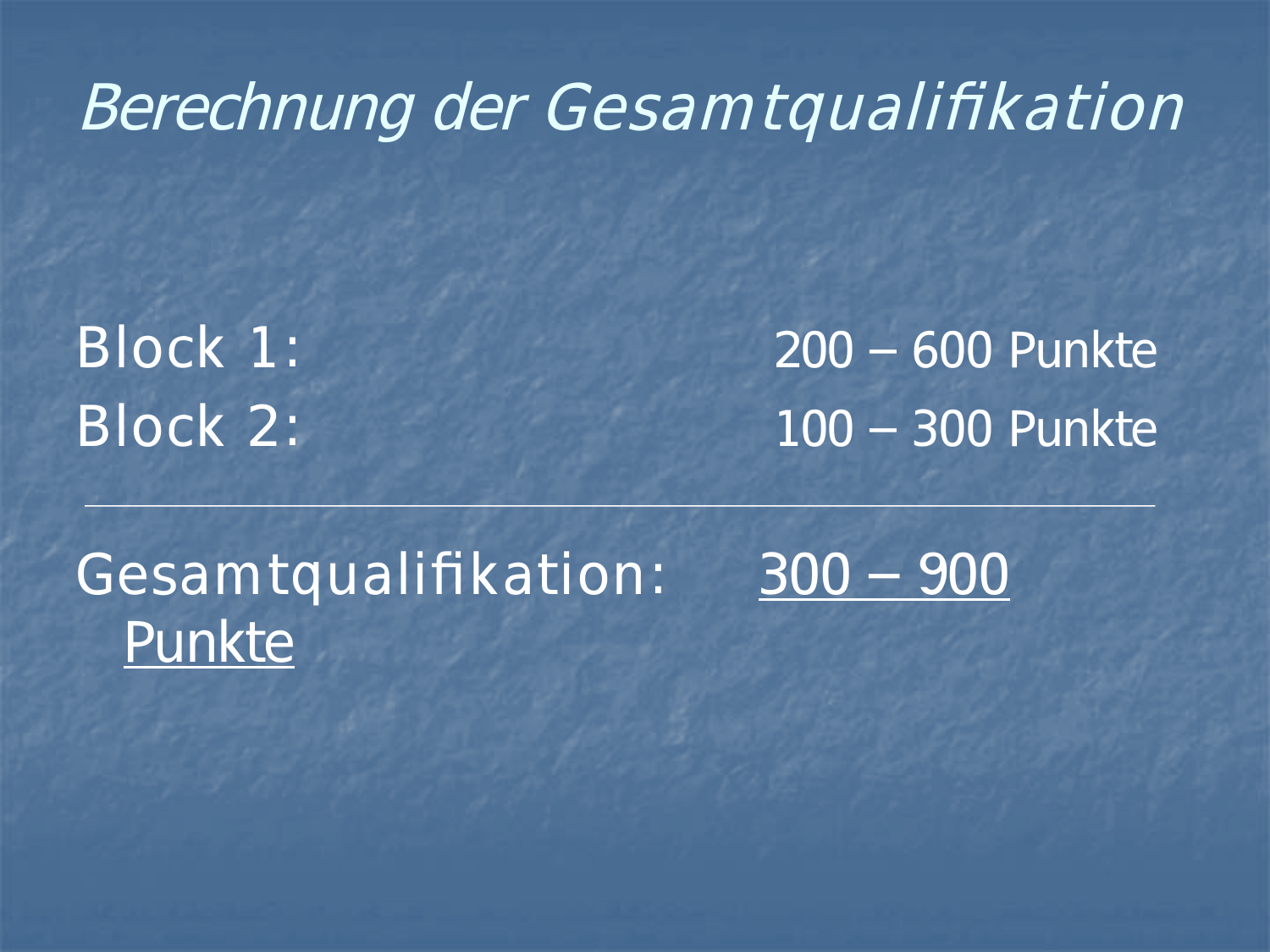

# Berechnung der Gesamtqualifikation

Block 1: 				 200 – 600 Punkte
Block 2: 				 100 – 300 Punkte

Gesamtqualifikation:	300 – 900 Punkte